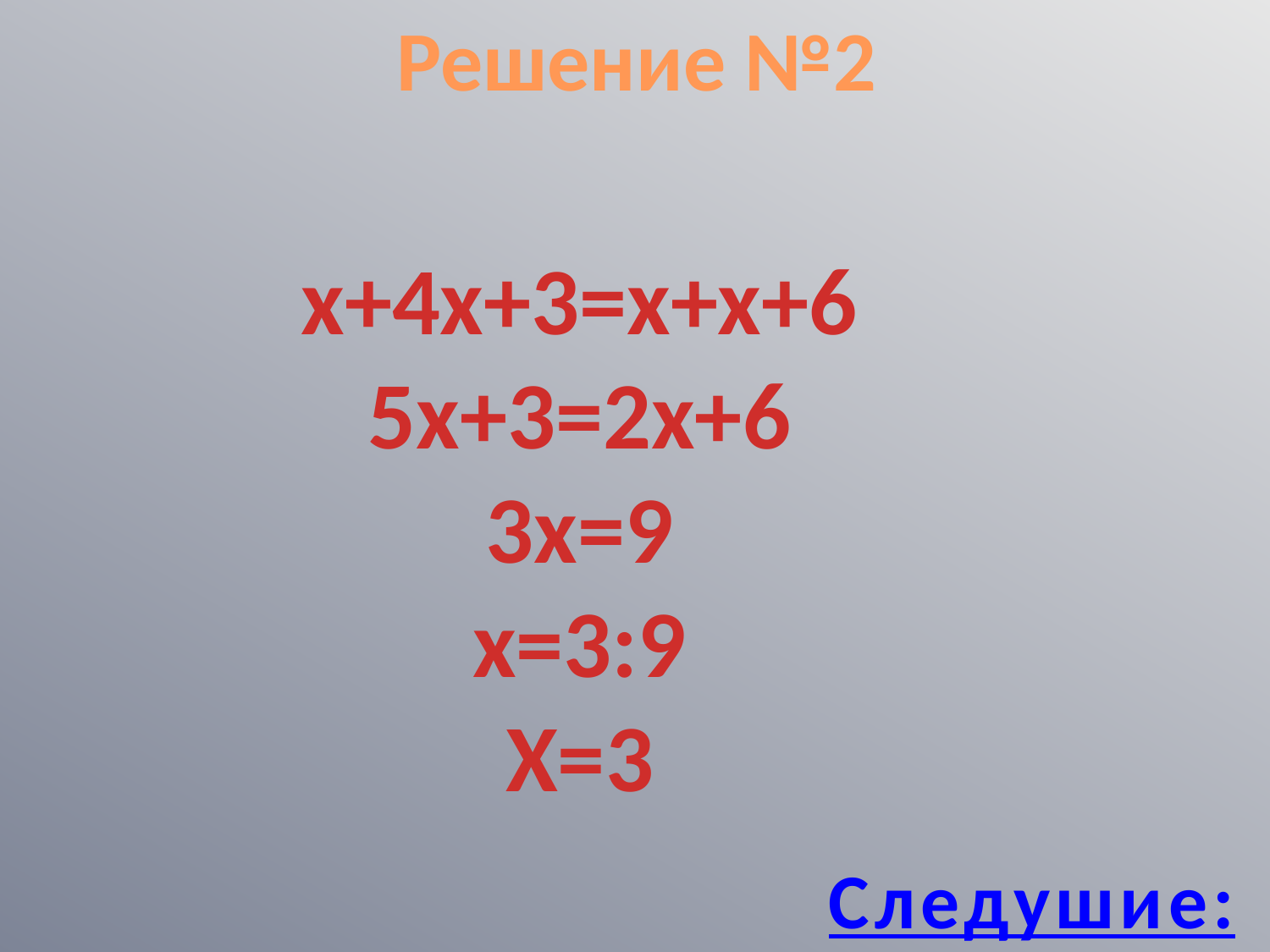

Решение №2
х+4х+3=х+х+6
5х+3=2х+6
3х=9
х=3:9
Х=3
Следушие: